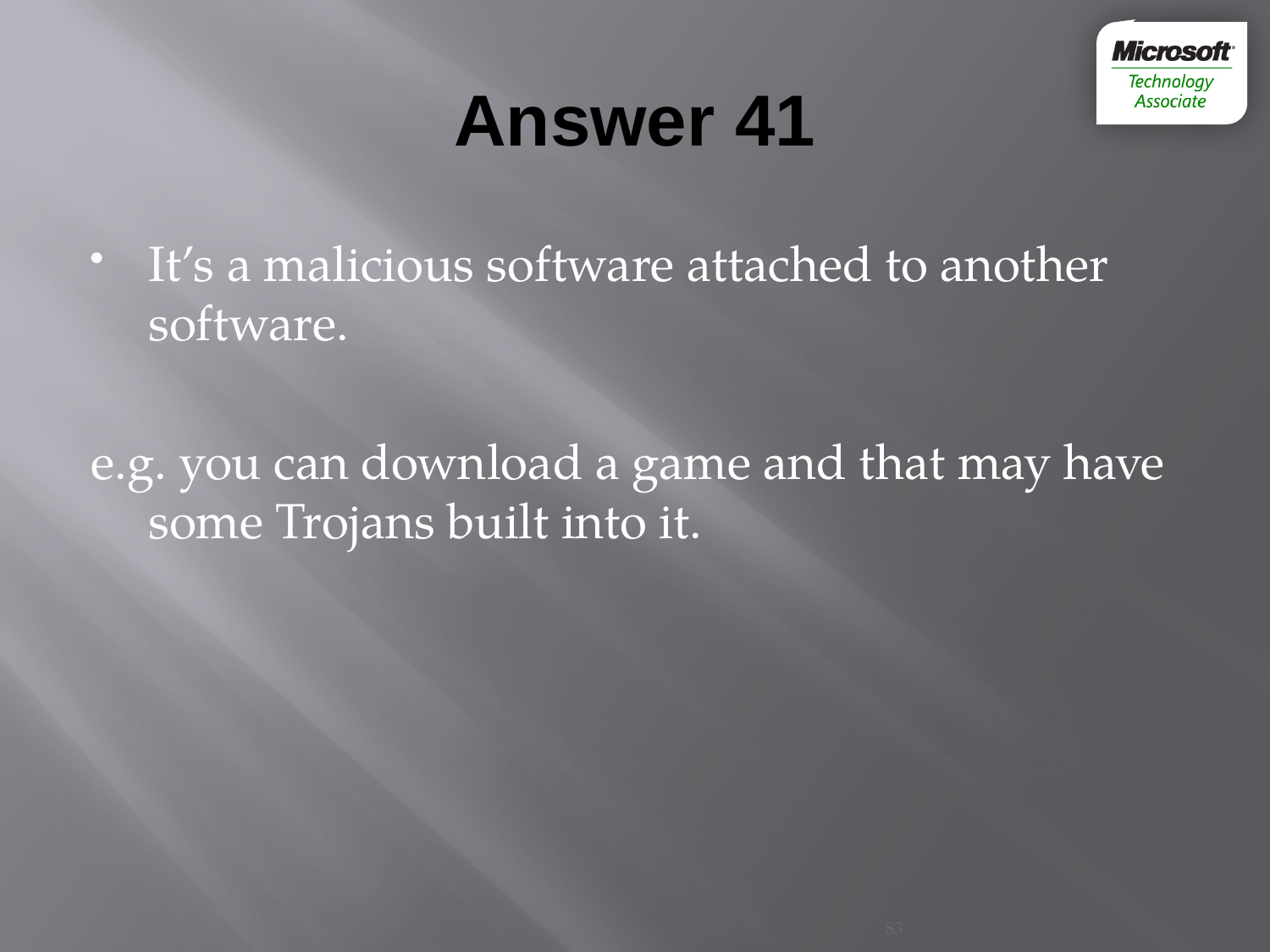

# Answer 41
It’s a malicious software attached to another software.

e.g. you can download a game and that may have some Trojans built into it.
83